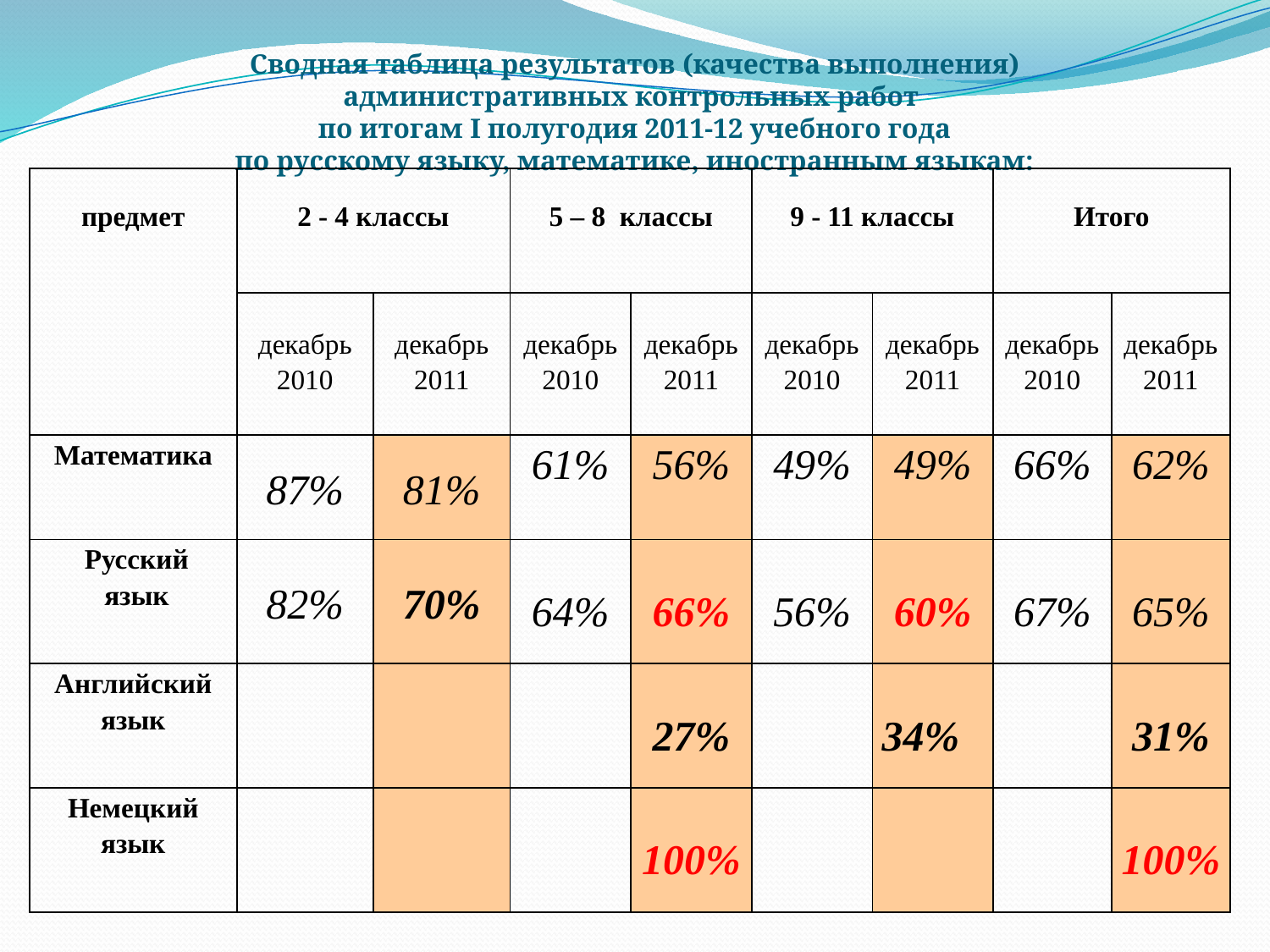

# Сводная таблица результатов (качества выполнения) административных контрольных работ по итогам I полугодия 2011-12 учебного года по русскому языку, математике, иностранным языкам:
| предмет | 2 - 4 классы |  | 5 – 8 классы |  | 9 - 11 классы |  | Итого |  |
| --- | --- | --- | --- | --- | --- | --- | --- | --- |
|  | декабрь 2010 | декабрь 2011 | декабрь 2010 | декабрь 2011 | декабрь 2010 | декабрь 2011 | декабрь 2010 | декабрь 2011 |
| Математика | 87% | 81% | 61% | 56% | 49% | 49% | 66% | 62% |
| Русский язык | 82% | 70% | 64% | 66% | 56% | 60% | 67% | 65% |
| Английский язык |  |  |  | 27% |  | 34% |  | 31% |
| Немецкий язык |  |  |  | 100% |  |  |  | 100% |